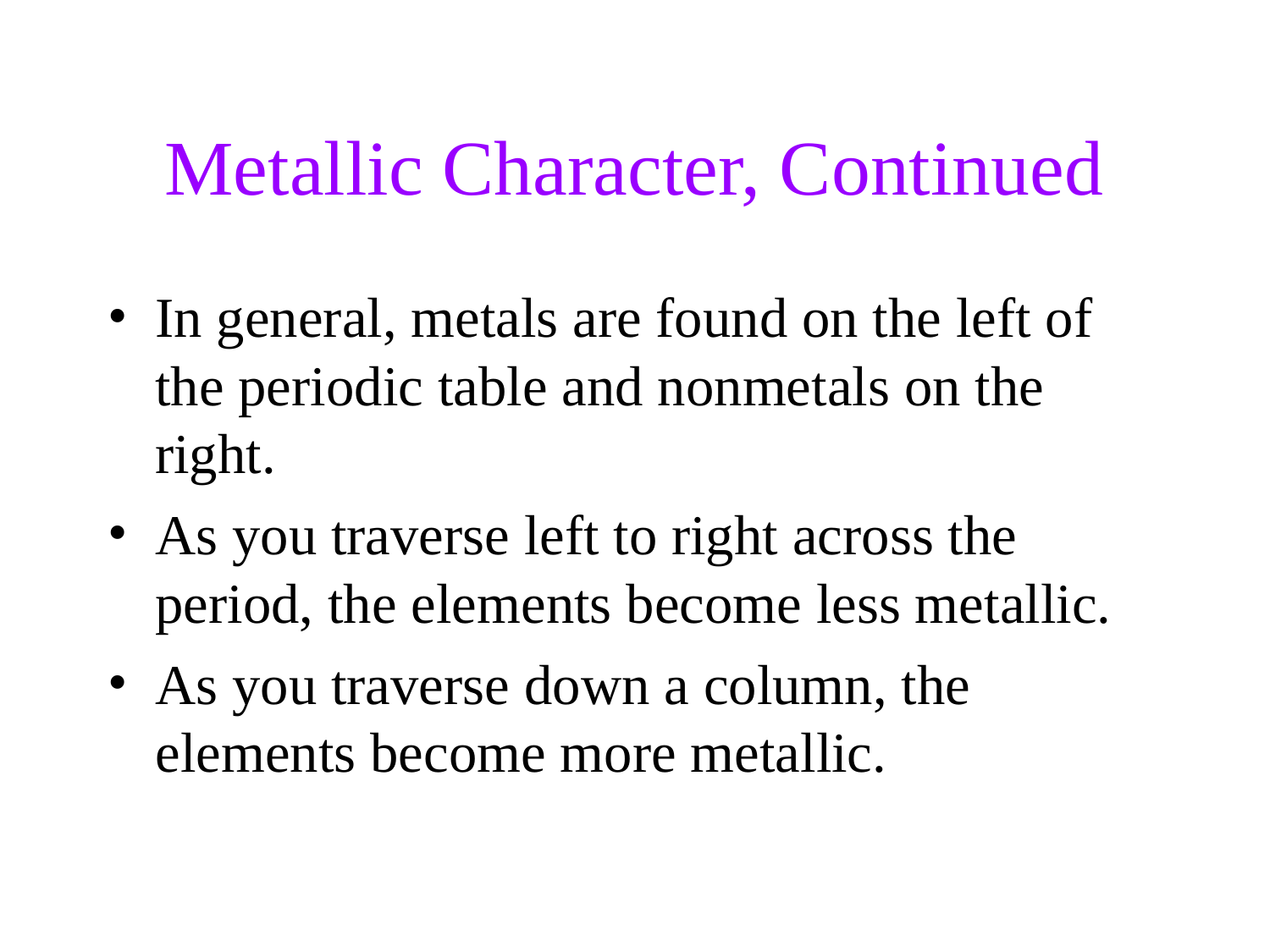

Metallic Character, Continued
In general, metals are found on the left of the periodic table and nonmetals on the right.
As you traverse left to right across the period, the elements become less metallic.
As you traverse down a column, the elements become more metallic.